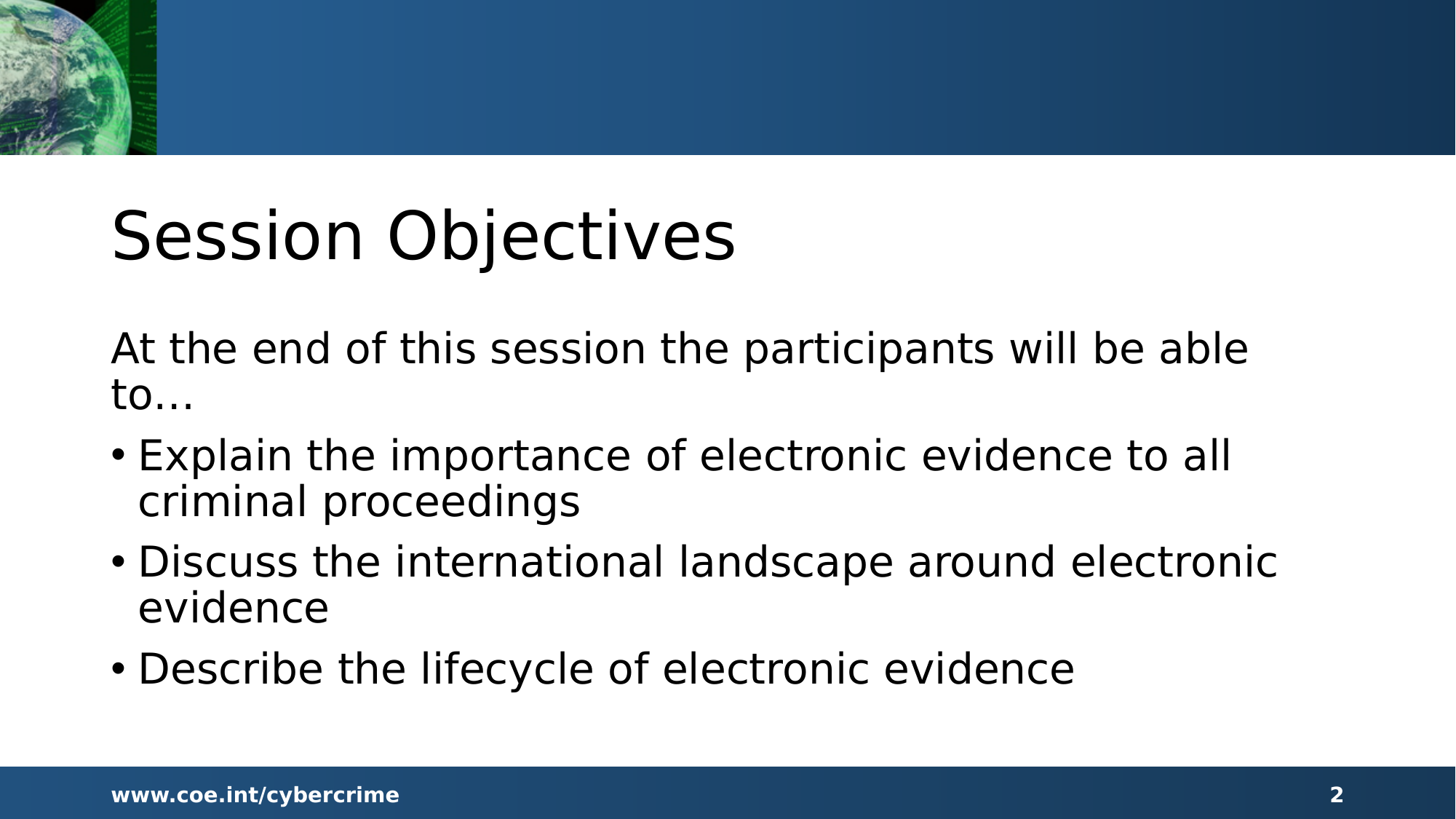

# Session Objectives
At the end of this session the participants will be able to…
Explain the importance of electronic evidence to all criminal proceedings
Discuss the international landscape around electronic evidence
Describe the lifecycle of electronic evidence
www.coe.int/cybercrime
2